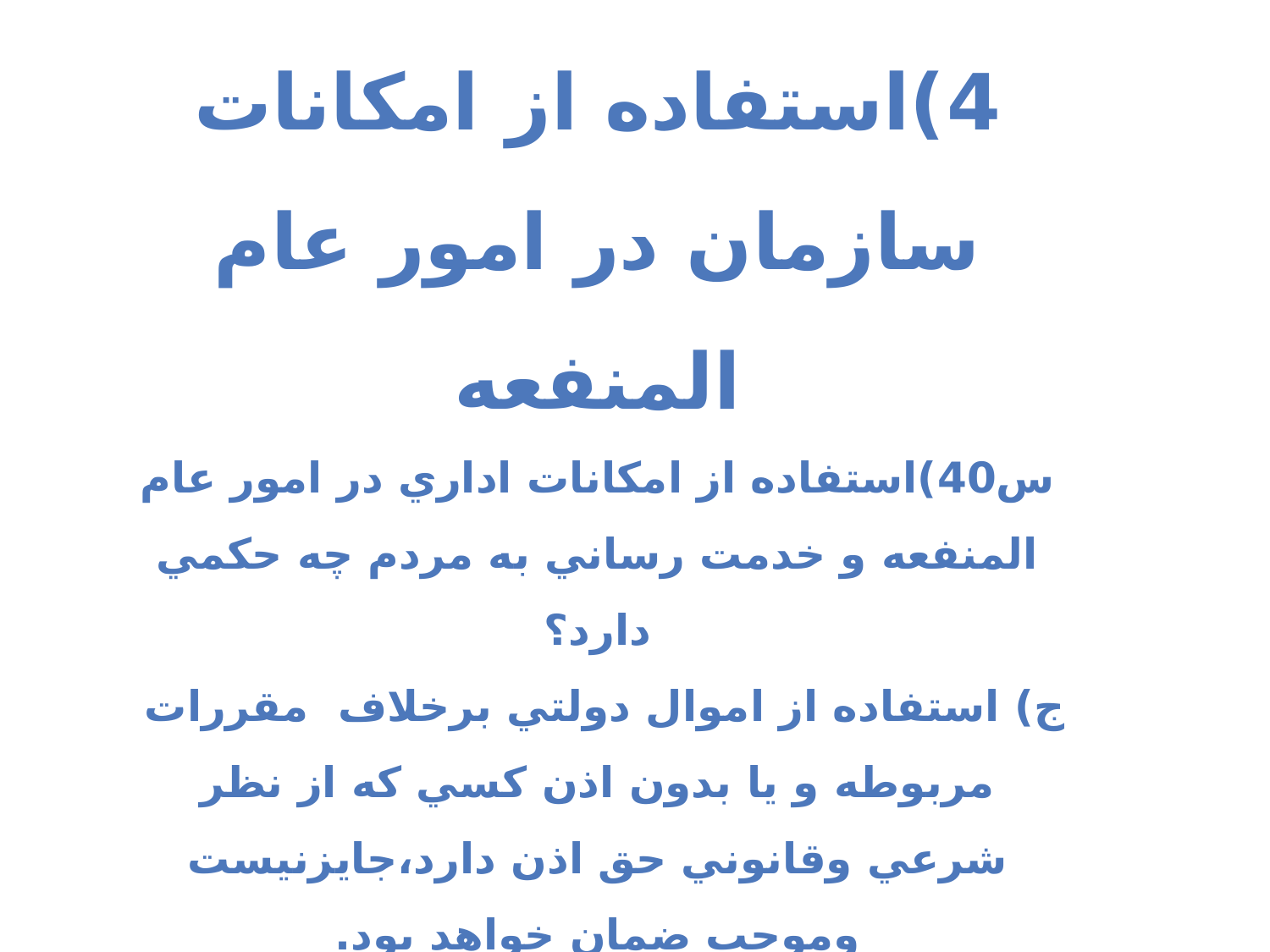

4)استفاده از امكانات سازمان در امور عام المنفعه
س40)استفاده از امكانات اداري در امور عام المنفعه و خدمت رساني به مردم چه حكمي دارد؟
ج) استفاده از اموال دولتي برخلاف  مقررات  مربوطه و يا بدون اذن كسي كه از نظر شرعي وقانوني حق اذن دارد،جایزنیست وموجب ضمان خواهد بود.